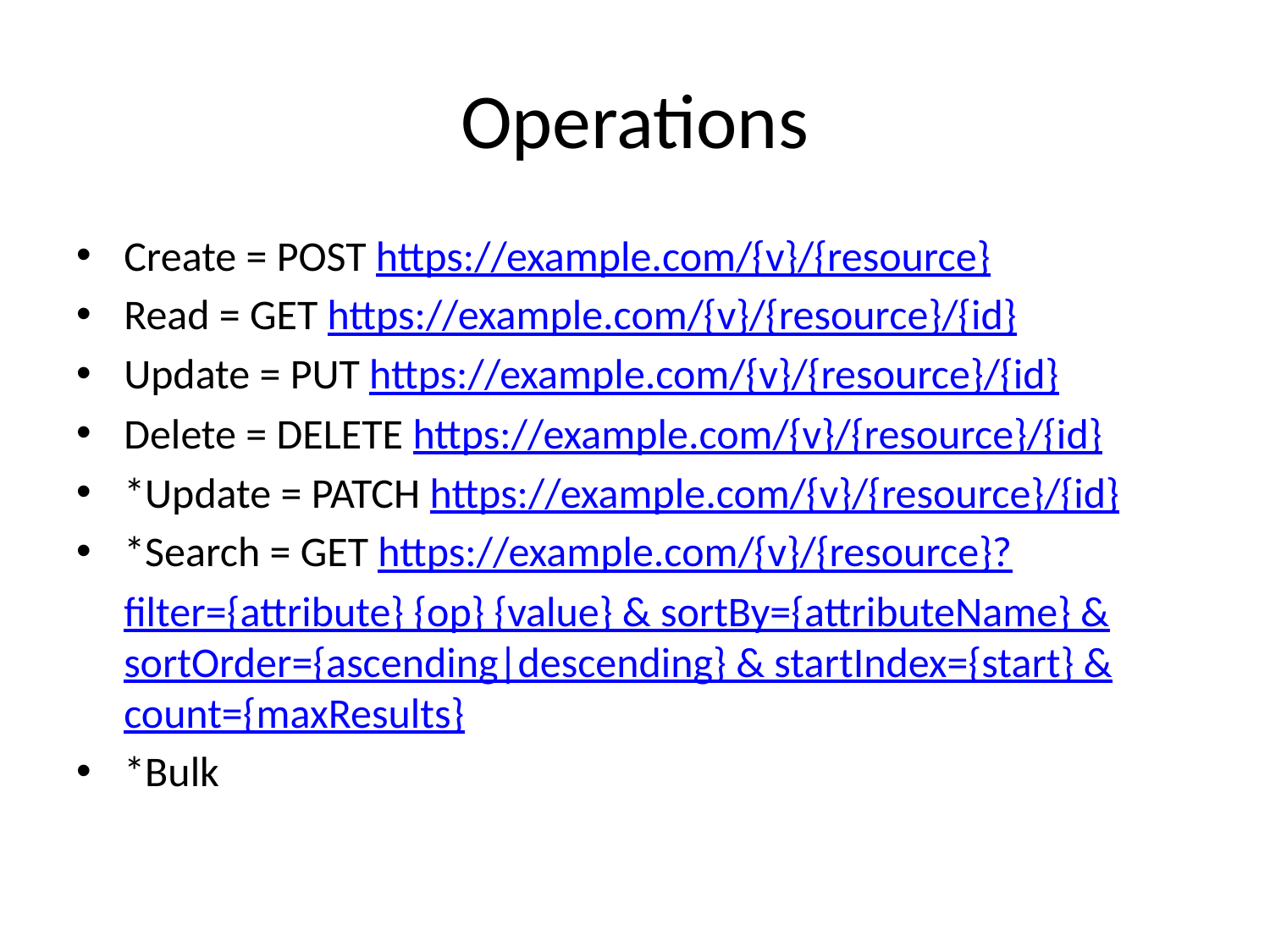

# Operations
Create = POST https://example.com/{v}/{resource}
Read = GET https://example.com/{v}/{resource}/{id}
Update = PUT https://example.com/{v}/{resource}/{id}
Delete = DELETE https://example.com/{v}/{resource}/{id}
*Update = PATCH https://example.com/{v}/{resource}/{id}
*Search = GET https://example.com/{v}/{resource}?
	filter={attribute} {op} {value} & sortBy={attributeName} & sortOrder={ascending|descending} & startIndex={start} & count={maxResults}
*Bulk